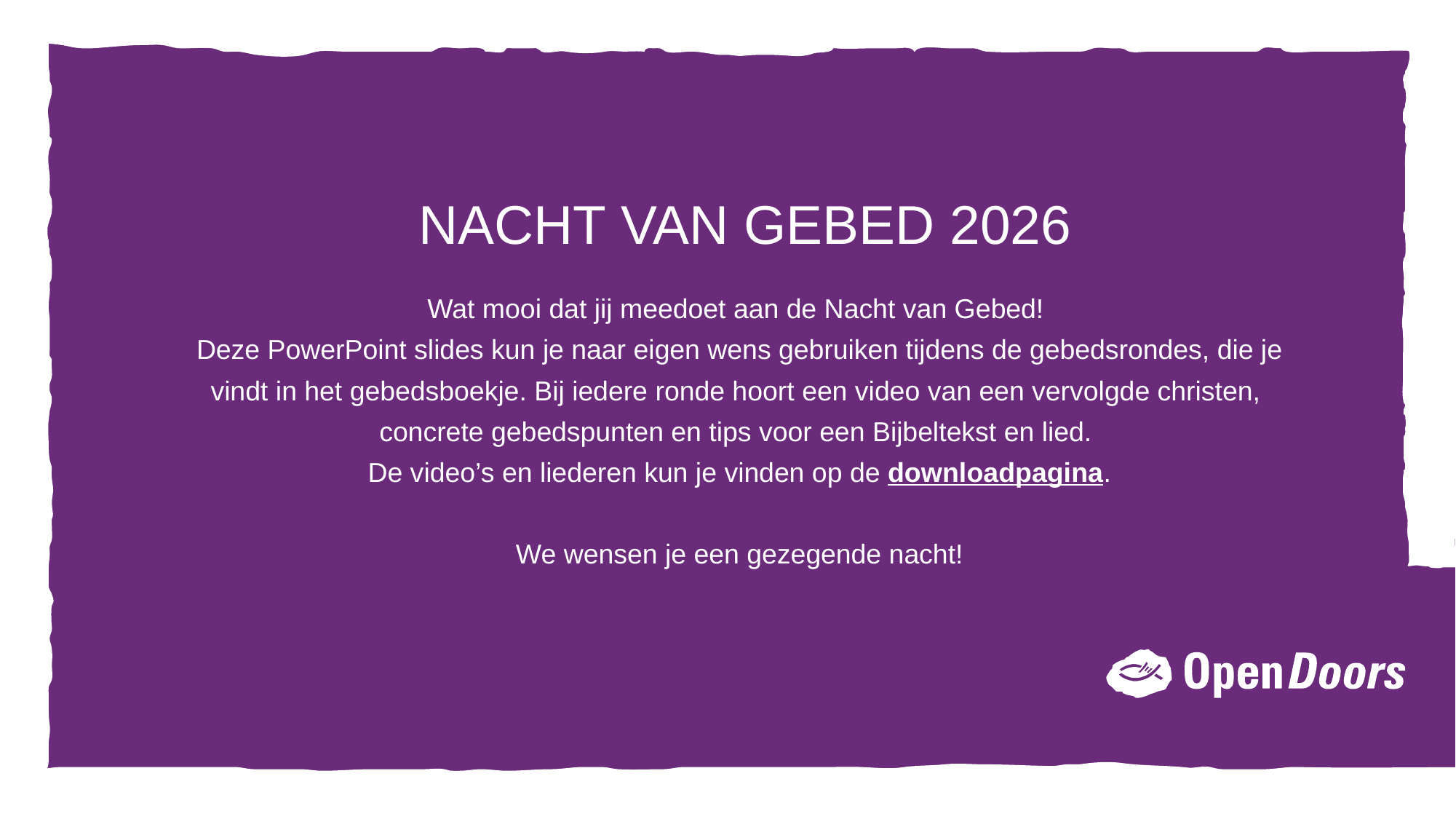

# Nacht van Gebed 2026
Wat mooi dat jij meedoet aan de Nacht van Gebed!
Deze PowerPoint slides kun je naar eigen wens gebruiken tijdens de gebedsrondes, die je vindt in het gebedsboekje. Bij iedere ronde hoort een video van een vervolgde christen,
concrete gebedspunten en tips voor een Bijbeltekst en lied.
De video’s en liederen kun je vinden op de downloadpagina.
We wensen je een gezegende nacht!